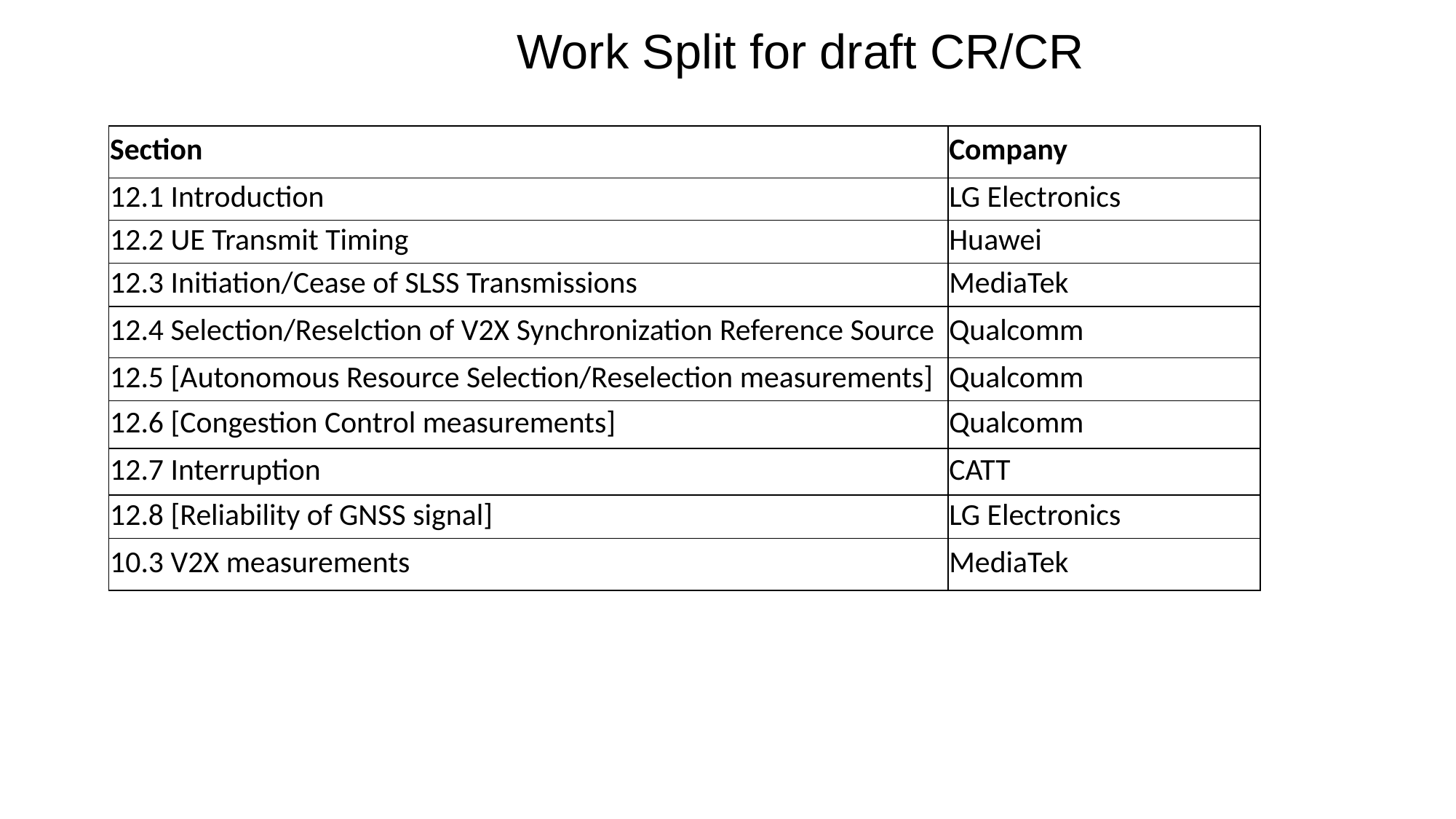

Work Split for draft CR/CR
| Section | Company |
| --- | --- |
| 12.1 Introduction | LG Electronics |
| 12.2 UE Transmit Timing | Huawei |
| 12.3 Initiation/Cease of SLSS Transmissions | MediaTek |
| 12.4 Selection/Reselction of V2X Synchronization Reference Source | Qualcomm |
| 12.5 [Autonomous Resource Selection/Reselection measurements] | Qualcomm |
| 12.6 [Congestion Control measurements] | Qualcomm |
| 12.7 Interruption | CATT |
| 12.8 [Reliability of GNSS signal] | LG Electronics |
| 10.3 V2X measurements | MediaTek |